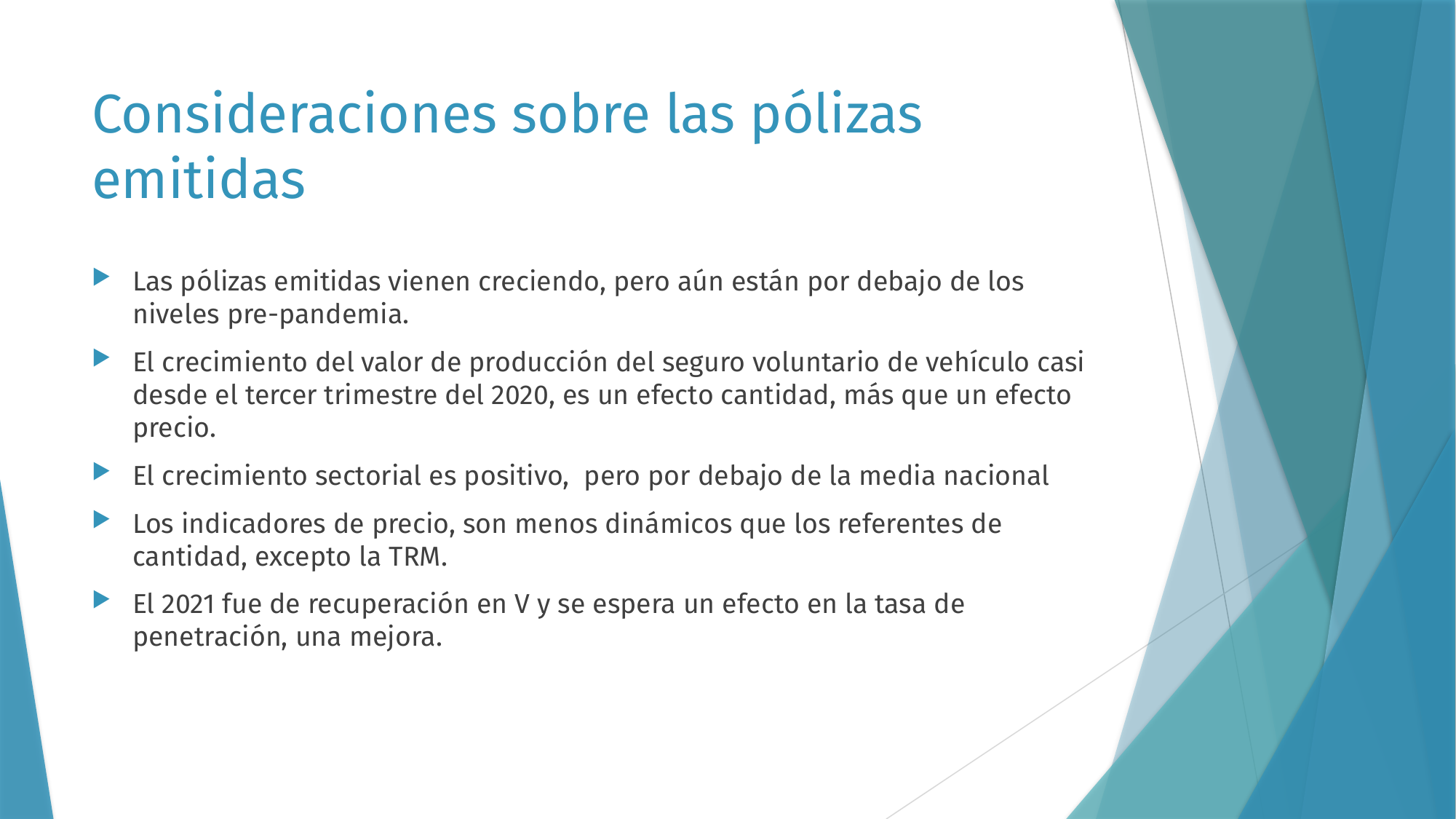

# Consideraciones sobre las pólizas emitidas
Las pólizas emitidas vienen creciendo, pero aún están por debajo de los niveles pre-pandemia.
El crecimiento del valor de producción del seguro voluntario de vehículo casi desde el tercer trimestre del 2020, es un efecto cantidad, más que un efecto precio.
El crecimiento sectorial es positivo,  pero por debajo de la media nacional
Los indicadores de precio, son menos dinámicos que los referentes de cantidad, excepto la TRM.
El 2021 fue de recuperación en V y se espera un efecto en la tasa de penetración, una mejora.